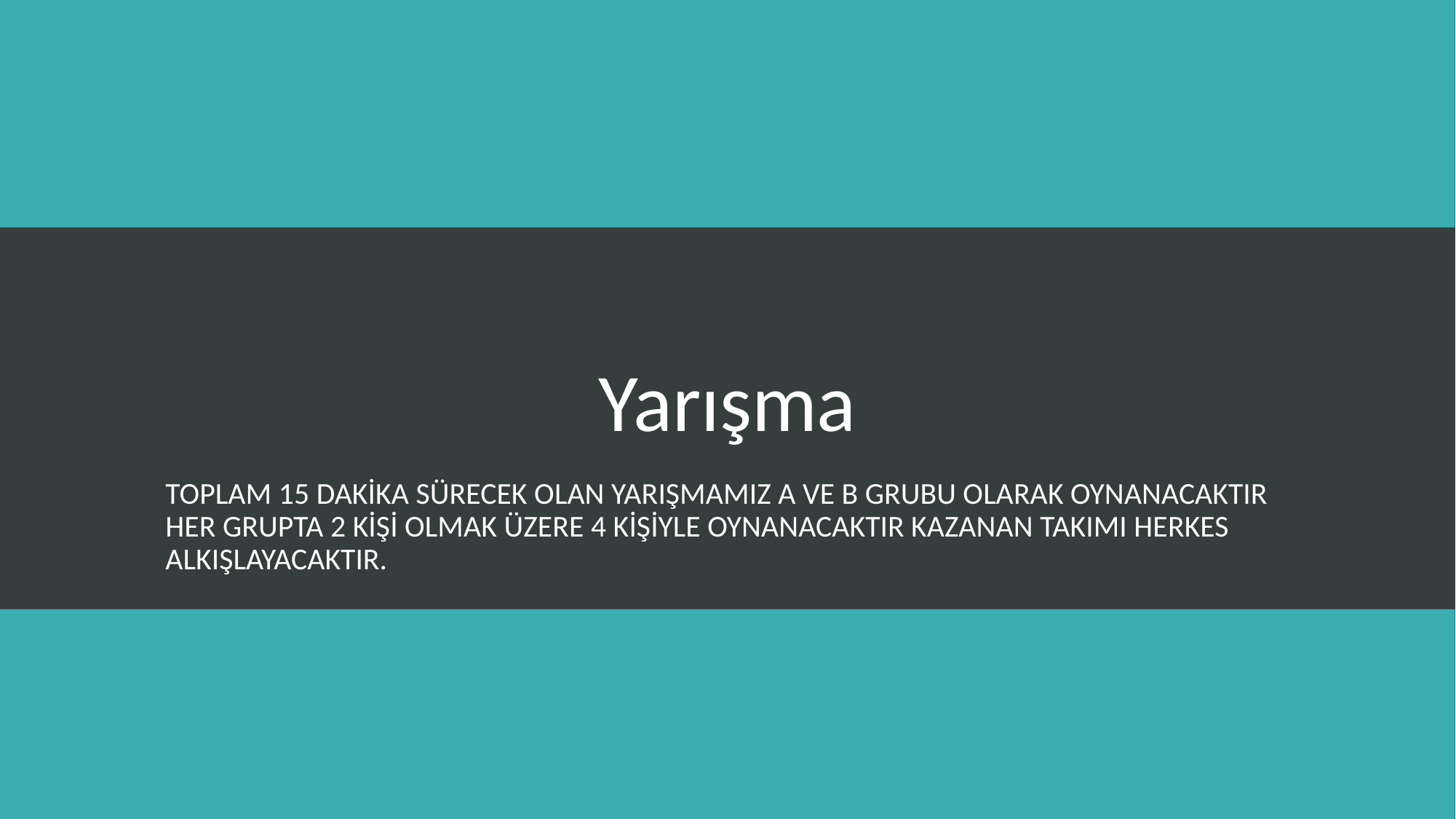

# Yarışma
Toplam 15 dakika sürecek olan yarışmamız a ve b grubu olarak oynanacaktır
Her grupta 2 kişi olmak üzere 4 kişiyle oynanacaktır kazanan takımı herkes alkışlayacaktır.